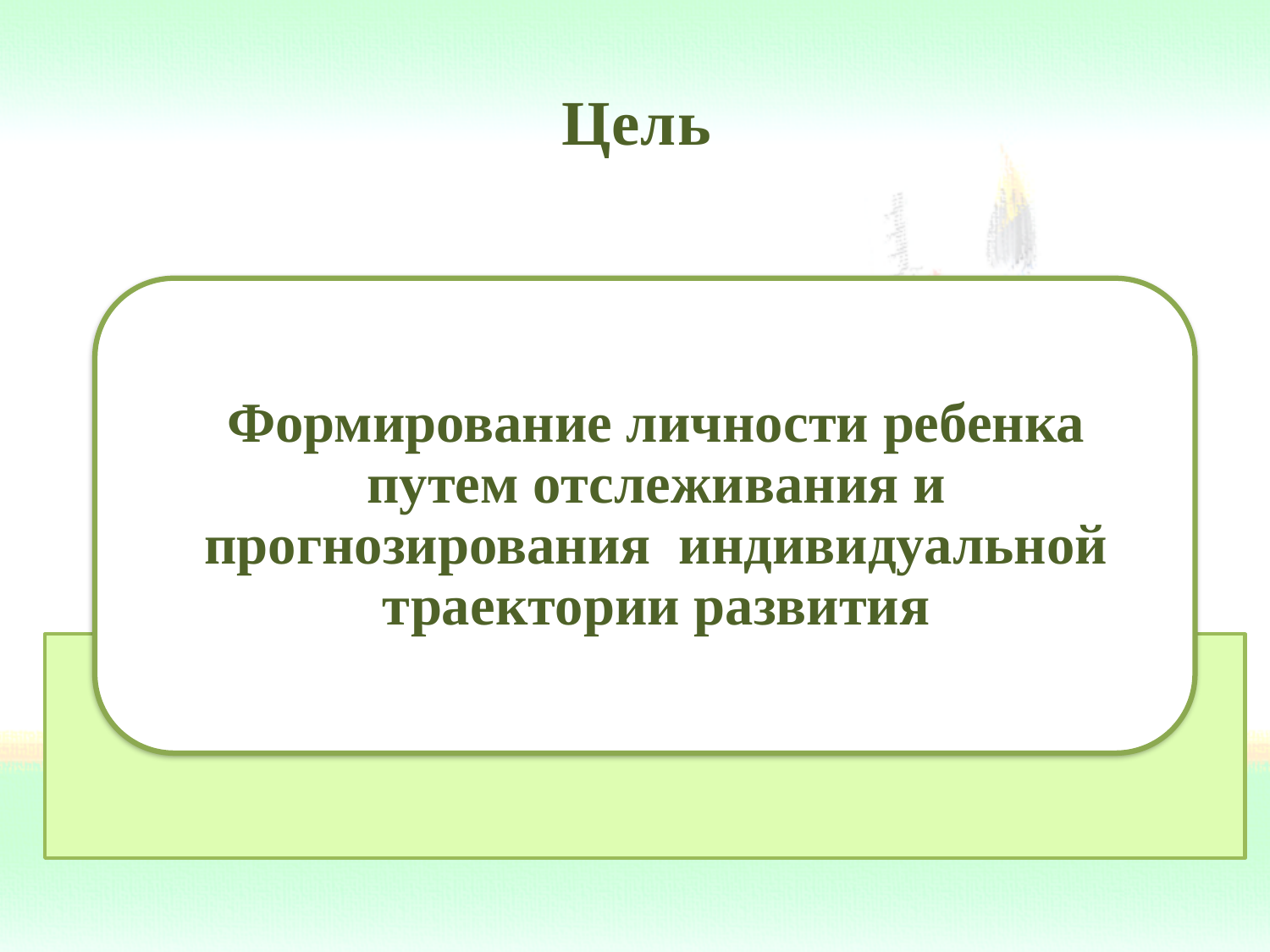

# Цель
Формирование личности ребенка путем отслеживания и прогнозирования  индивидуальной траектории развития